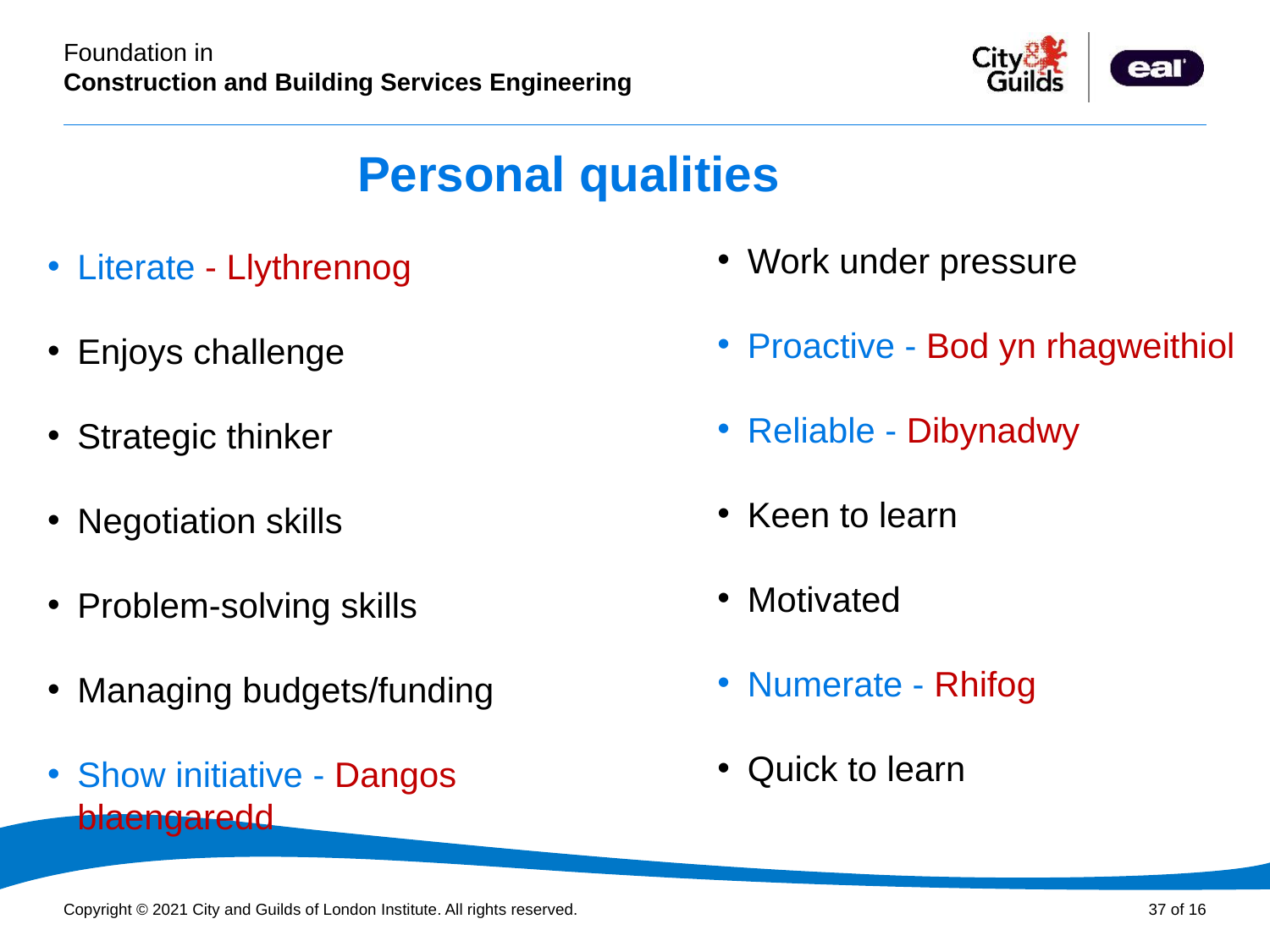

Personal qualities​
Work under pressure​

Proactive​ - Bod yn rhagweithiol
​
Reliable -​ Dibynadwy

Keen to learn​

Motivated​

Numerate​ - Rhifog

Quick to learn​
​
Literate​ - Llythrennog

Enjoys challenge​

Strategic thinker​

Negotiation skills​

Problem-solving skills​

Managing budgets/funding​

Show initiative​ - Dangos blaengaredd